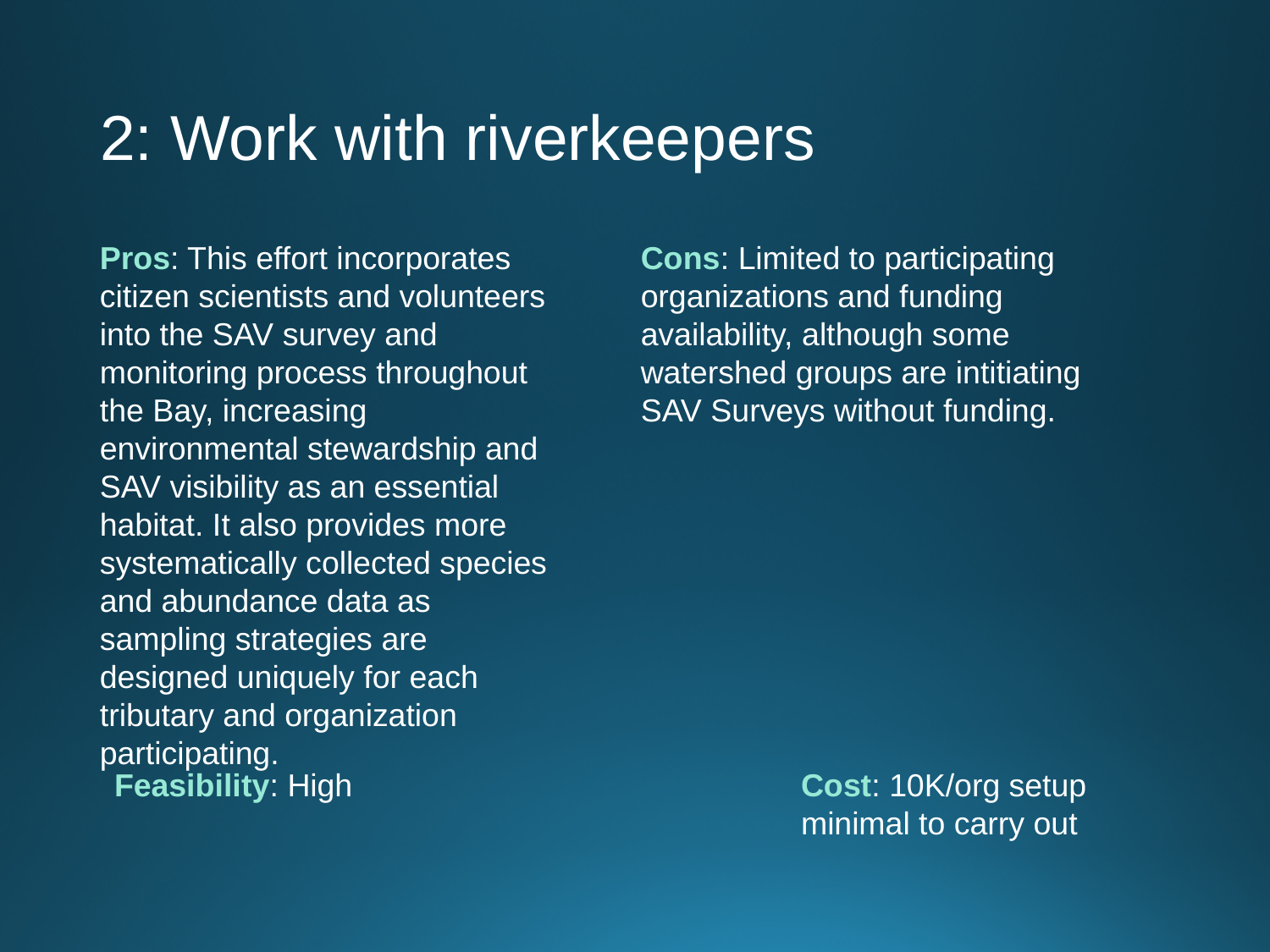

# 2: Work with riverkeepers
Cons: Limited to participating organizations and funding availability, although some watershed groups are intitiating SAV Surveys without funding.
Pros: This effort incorporates citizen scientists and volunteers into the SAV survey and monitoring process throughout the Bay, increasing environmental stewardship and SAV visibility as an essential habitat. It also provides more systematically collected species and abundance data as sampling strategies are designed uniquely for each tributary and organization participating.
Cost: 10K/org setup
minimal to carry out
Feasibility: High